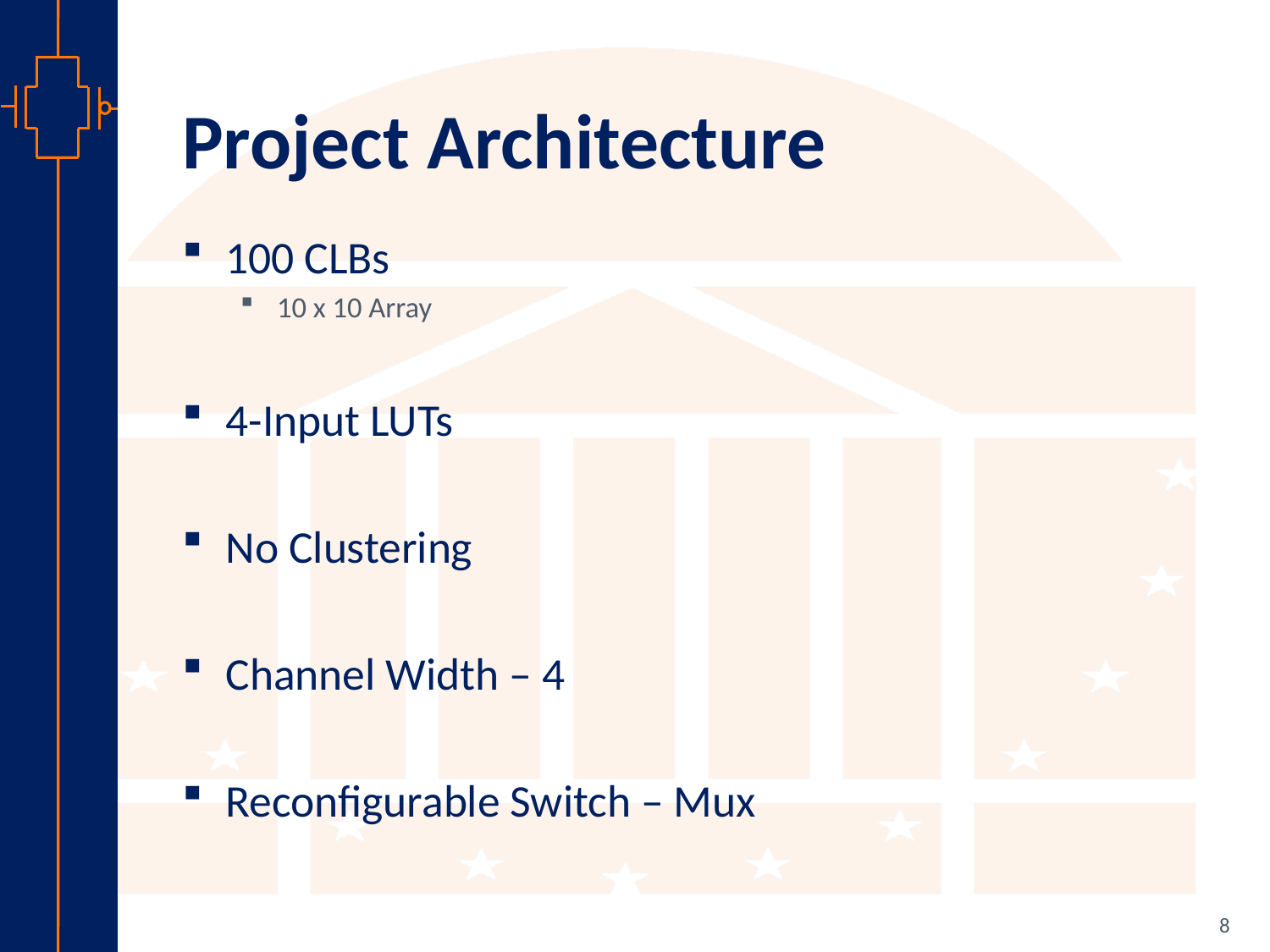

# Project Architecture
100 CLBs
10 x 10 Array

4-Input LUTs

No Clustering

Channel Width – 4

Reconfigurable Switch – Mux
8